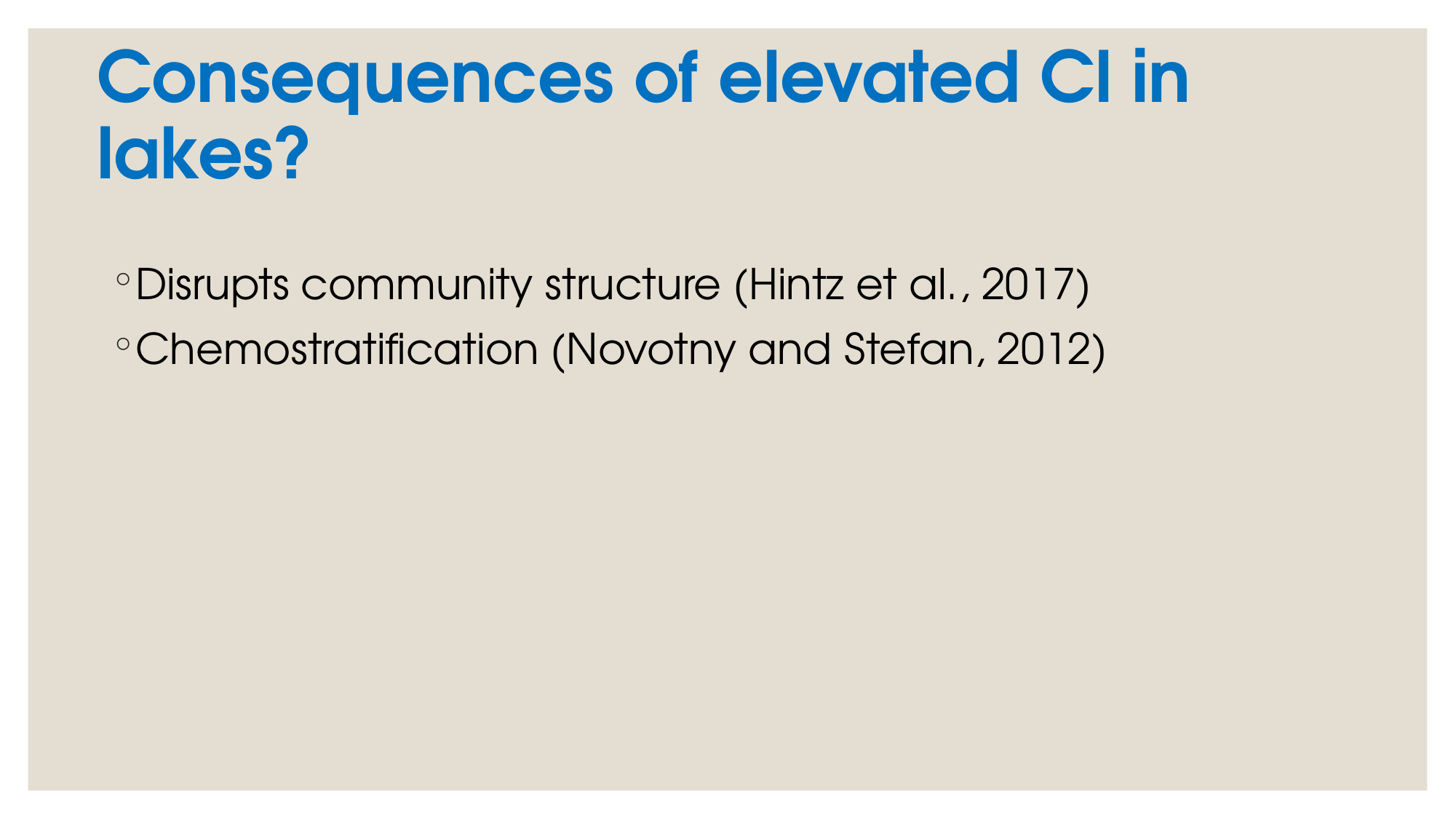

# Consequences of elevated Cl in lakes?
Disrupts community structure (Hintz et al., 2017)
Chemostratification (Novotny and Stefan, 2012)